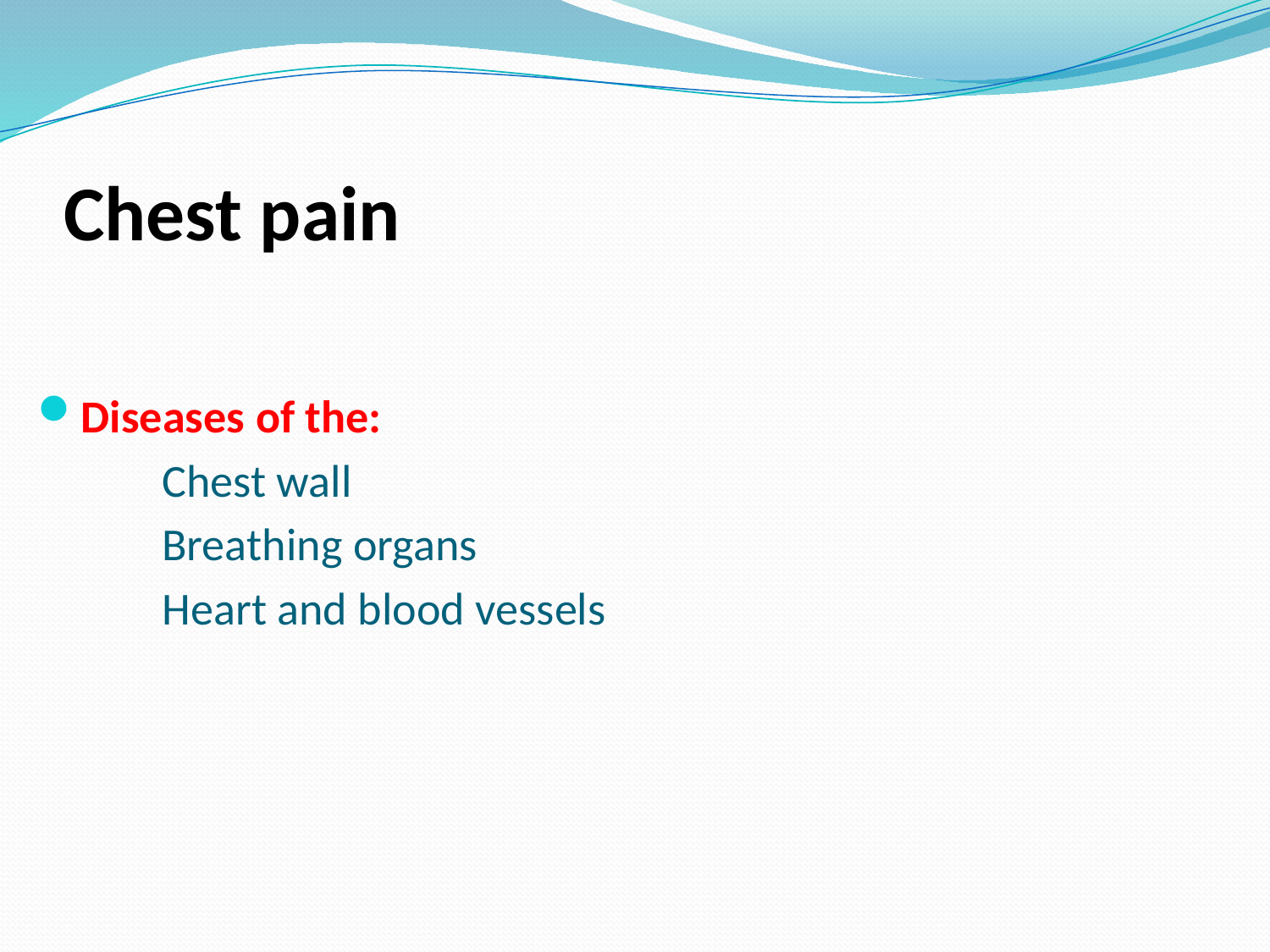

# Chest pain

Diseases of the:
            Chest wall
            Breathing organs
            Heart and blood vessels